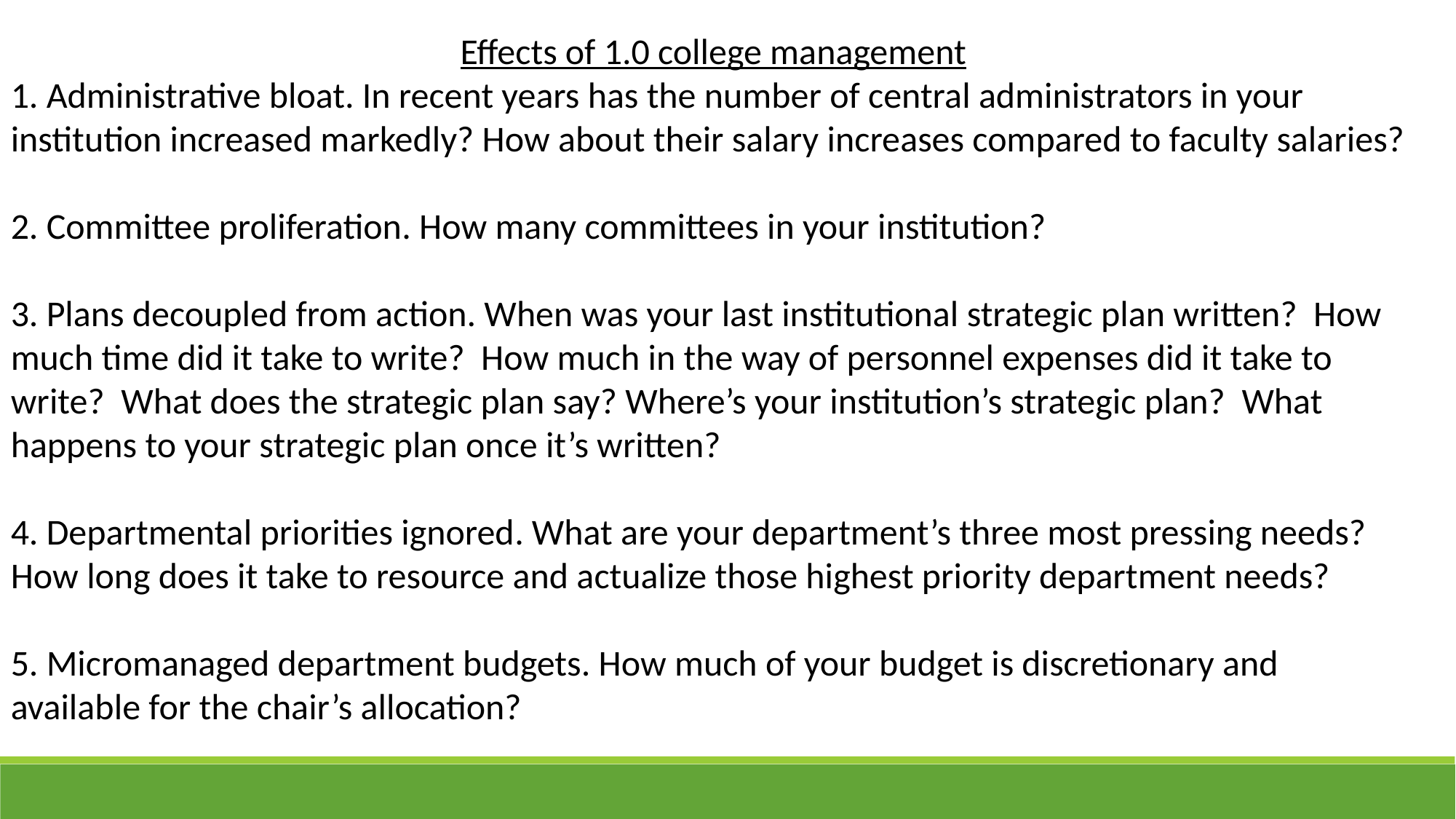

Effects of 1.0 college management
1. Administrative bloat. In recent years has the number of central administrators in your institution increased markedly? How about their salary increases compared to faculty salaries?

2. Committee proliferation. How many committees in your institution?

3. Plans decoupled from action. When was your last institutional strategic plan written?  How much time did it take to write?  How much in the way of personnel expenses did it take to write?  What does the strategic plan say? Where’s your institution’s strategic plan?  What happens to your strategic plan once it’s written?

4. Departmental priorities ignored. What are your department’s three most pressing needs? How long does it take to resource and actualize those highest priority department needs?

5. Micromanaged department budgets. How much of your budget is discretionary and available for the chair’s allocation?